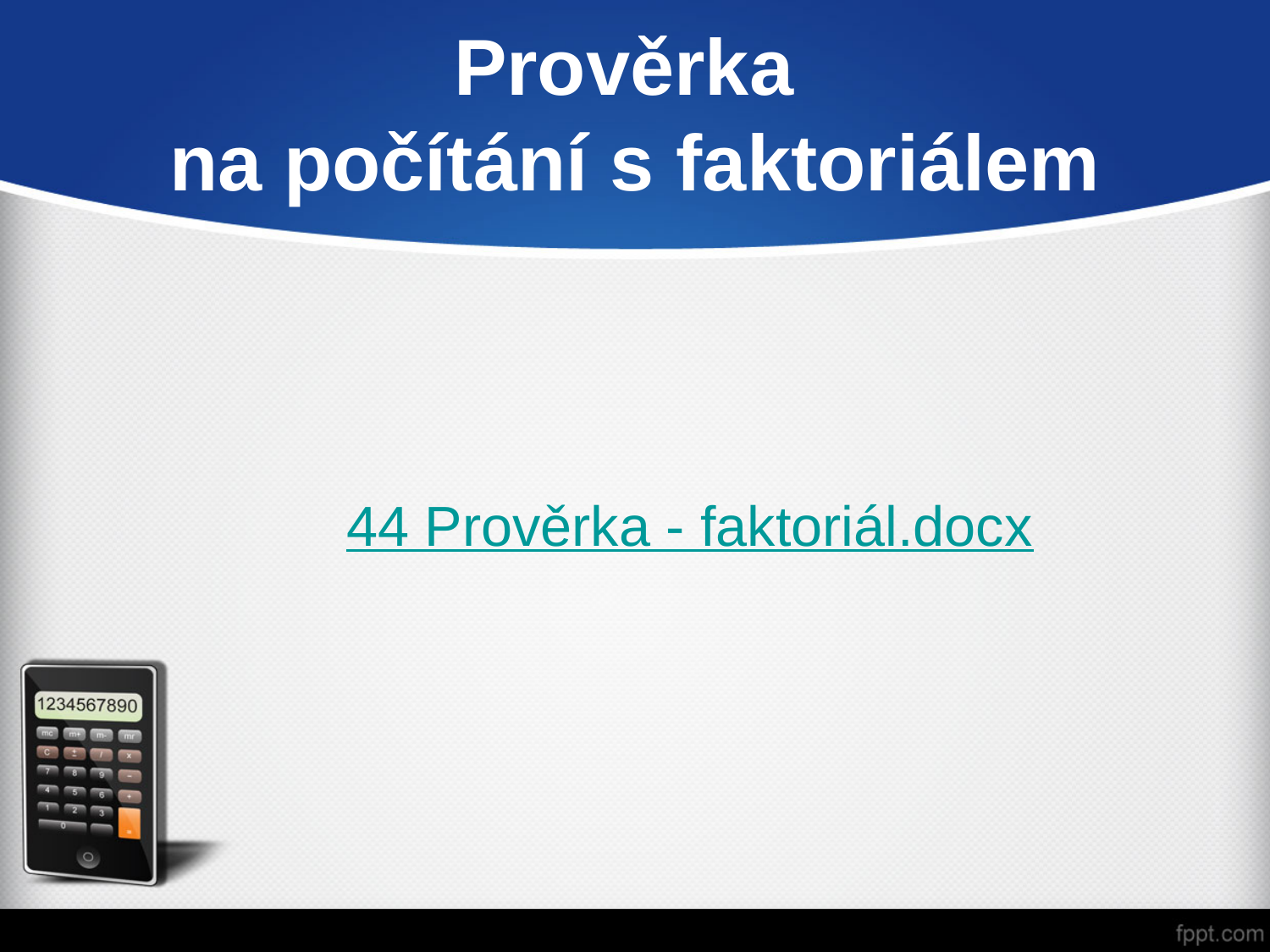

Prověrka
na počítání s faktoriálem

44 Prověrka - faktoriál.docx